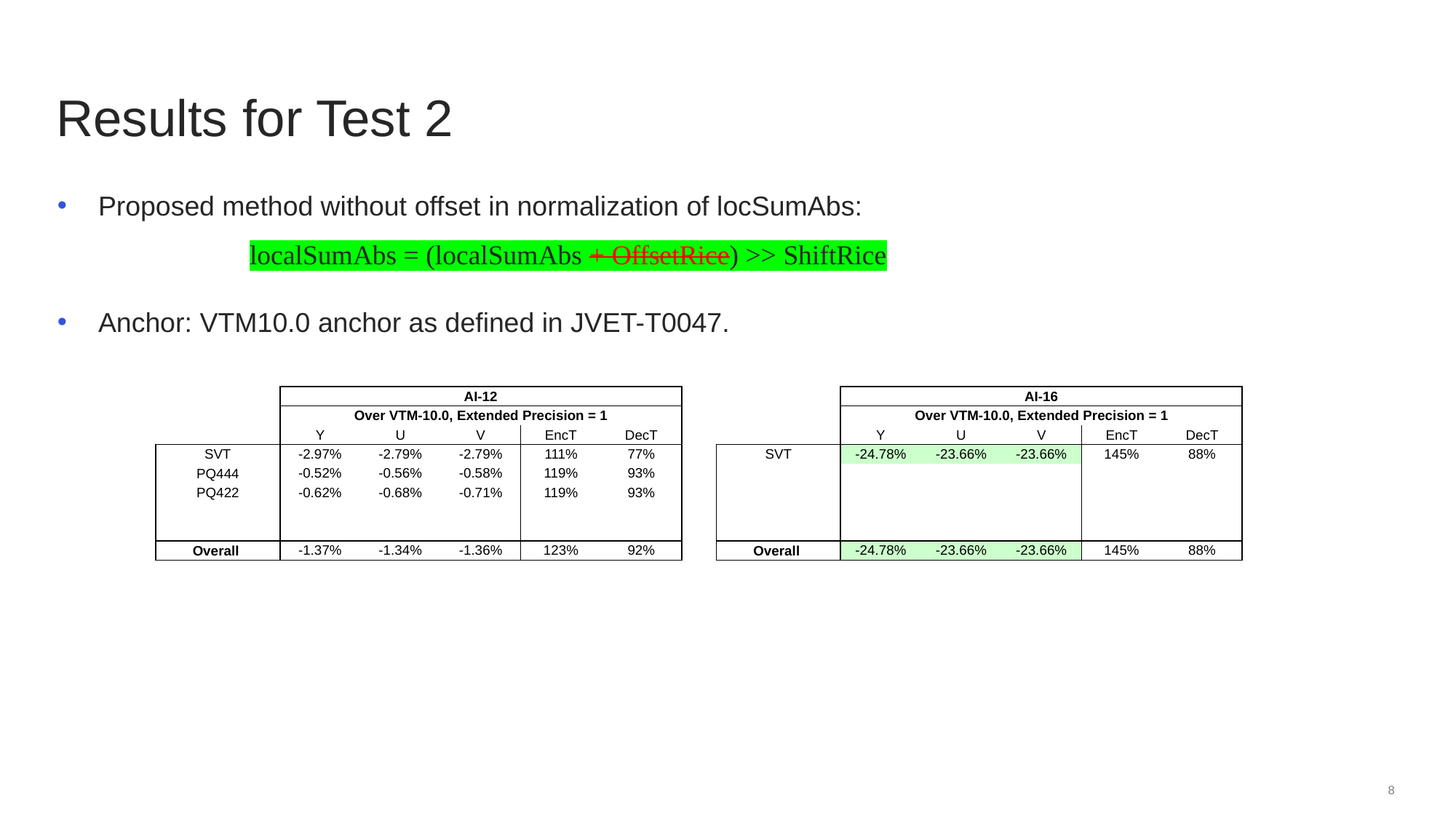

# Results for Test 2
Proposed method without offset in normalization of locSumAbs:
                         localSumAbs = (localSumAbs + OffsetRice) >> ShiftRice
Anchor: VTM10.0 anchor as defined in JVET-T0047.
|  |  |  | AI-12 |  |  |  |  |  |  | AI-16 |  |  |
| --- | --- | --- | --- | --- | --- | --- | --- | --- | --- | --- | --- | --- |
|  | Over VTM-10.0, Extended Precision = 1 |  |  |  |  |  |  | Over VTM-10.0, Extended Precision = 1 |  |  |  |  |
|  | Y | U | V | EncT | DecT |  |  | Y | U | V | EncT | DecT |
| SVT | -2.97% | -2.79% | -2.79% | 111% | 77% |  | SVT | -24.78% | -23.66% | -23.66% | 145% | 88% |
| PQ444 | -0.52% | -0.56% | -0.58% | 119% | 93% |  |  |  |  |  |  |  |
| PQ422 | -0.62% | -0.68% | -0.71% | 119% | 93% |  |  |  |  |  |  |  |
|  |  |  |  |  |  |  |  |  |  |  |  |  |
|  |  |  |  |  |  |  |  |  |  |  |  |  |
| Overall | -1.37% | -1.34% | -1.36% | 123% | 92% |  | Overall | -24.78% | -23.66% | -23.66% | 145% | 88% |